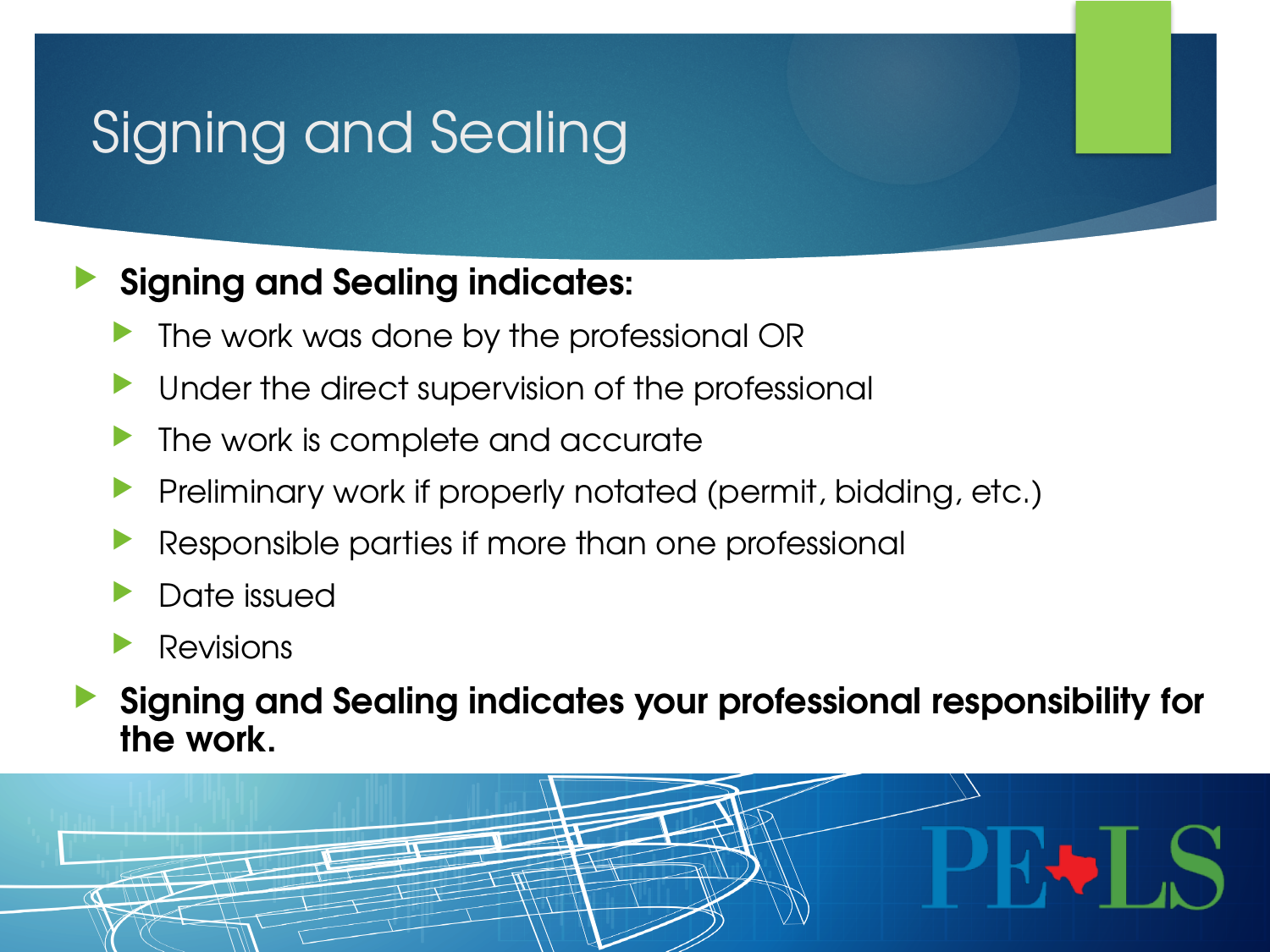

# Signing and Sealing
Signing and Sealing indicates:
The work was done by the professional OR
Under the direct supervision of the professional
The work is complete and accurate
Preliminary work if properly notated (permit, bidding, etc.)
Responsible parties if more than one professional
Date issued
Revisions
Signing and Sealing indicates your professional responsibility for the work.